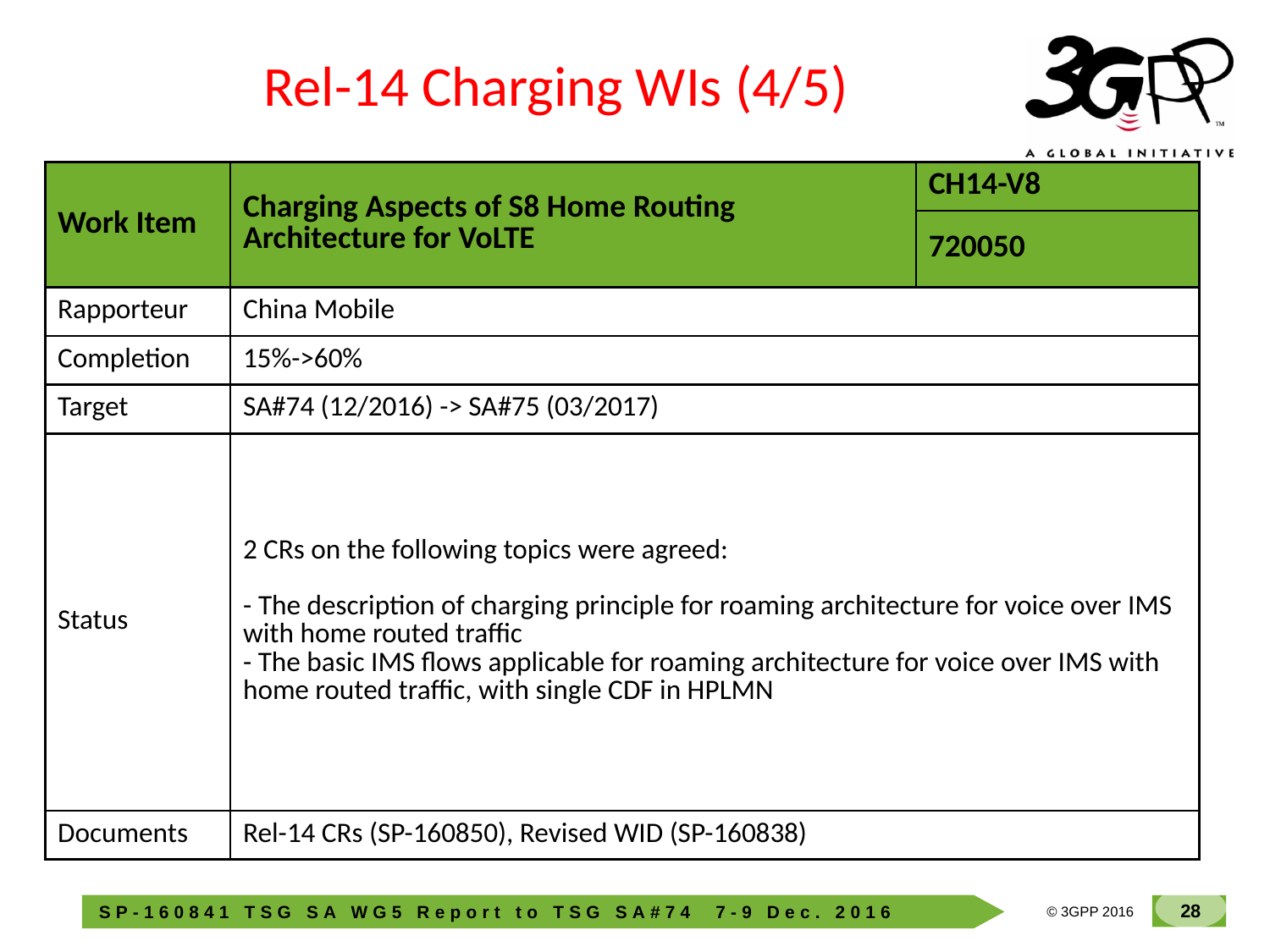

Rel-14 Charging WIs (4/5)
| Work Item | Charging Aspects of S8 Home Routing Architecture for VoLTE | CH14-V8 |
| --- | --- | --- |
|  |  | 720050 |
| Rapporteur | China Mobile |  |
| Completion | 15%->60% |  |
| Target | SA#74 (12/2016) -> SA#75 (03/2017) |  |
| Status | 2 CRs on the following topics were agreed: - The description of charging principle for roaming architecture for voice over IMS with home routed traffic - The basic IMS flows applicable for roaming architecture for voice over IMS with home routed traffic, with single CDF in HPLMN |  |
| Documents | Rel-14 CRs (SP-160850), Revised WID (SP-160838) |  |